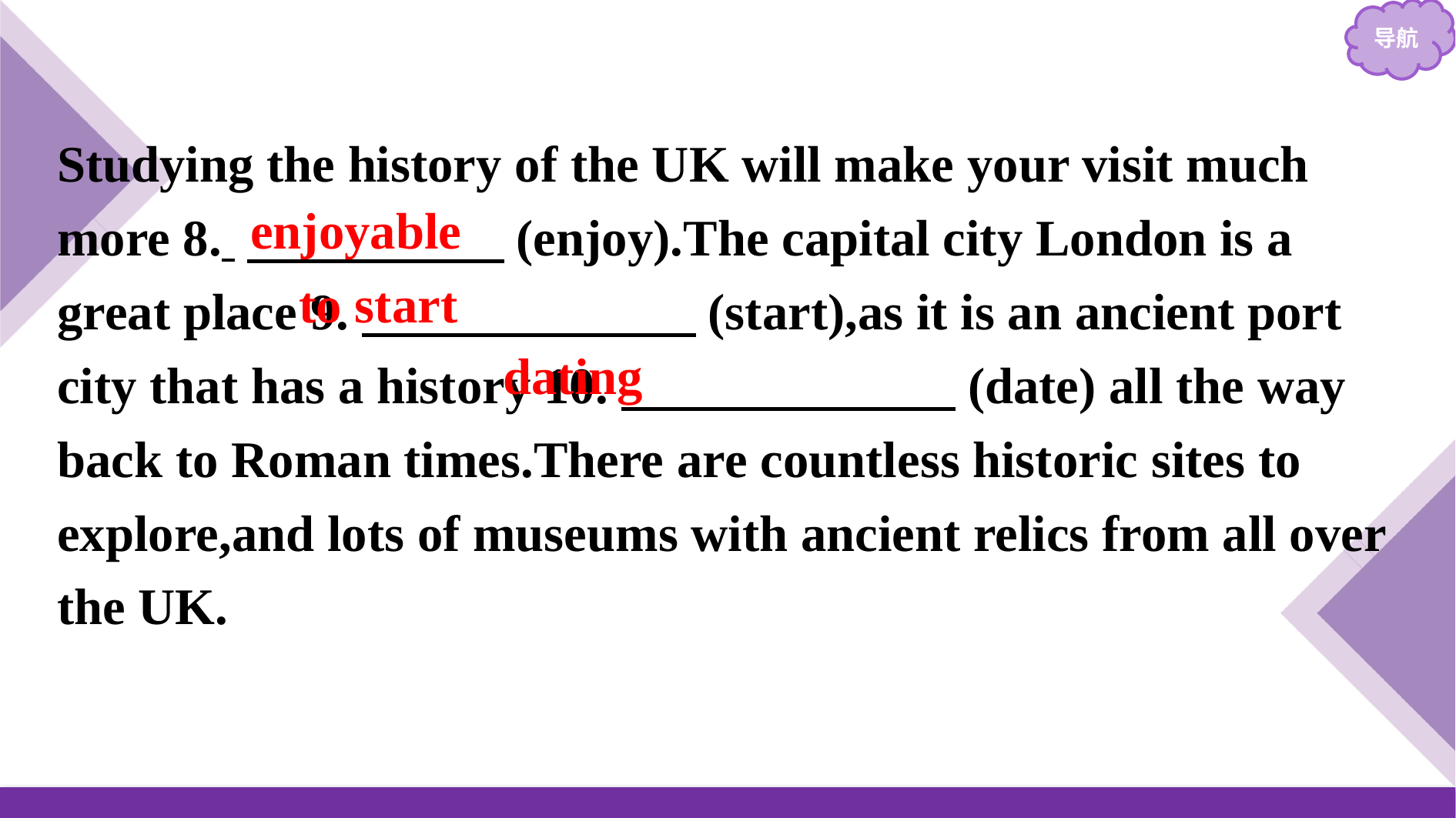

Studying the history of the UK will make your visit much more 8. 　　　　　(enjoy).The capital city London is a great place 9.　　　　　　 (start),as it is an ancient port city that has a history 10.　　　　　　 (date) all the way back to Roman times.There are countless historic sites to explore,and lots of museums with ancient relics from all over the UK.
enjoyable
to start
dating